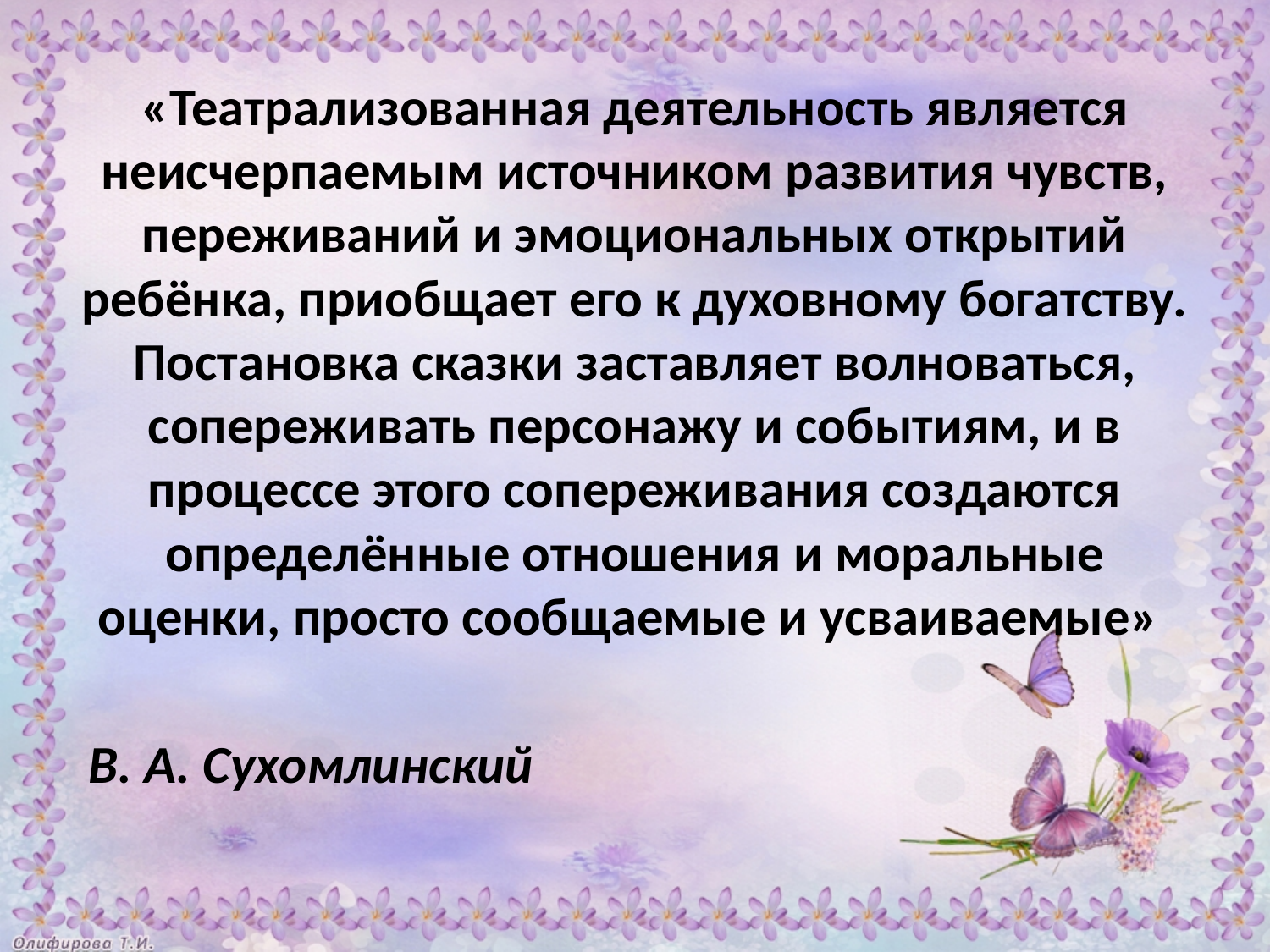

«Театрализованная деятельность является неисчерпаемым источником развития чувств, переживаний и эмоциональных открытий ребёнка, приобщает его к духовному богатству. Постановка сказки заставляет волноваться, сопереживать персонажу и событиям, и в процессе этого сопереживания создаются определённые отношения и моральные оценки, просто сообщаемые и усваиваемые»

 В. А. Сухомлинский